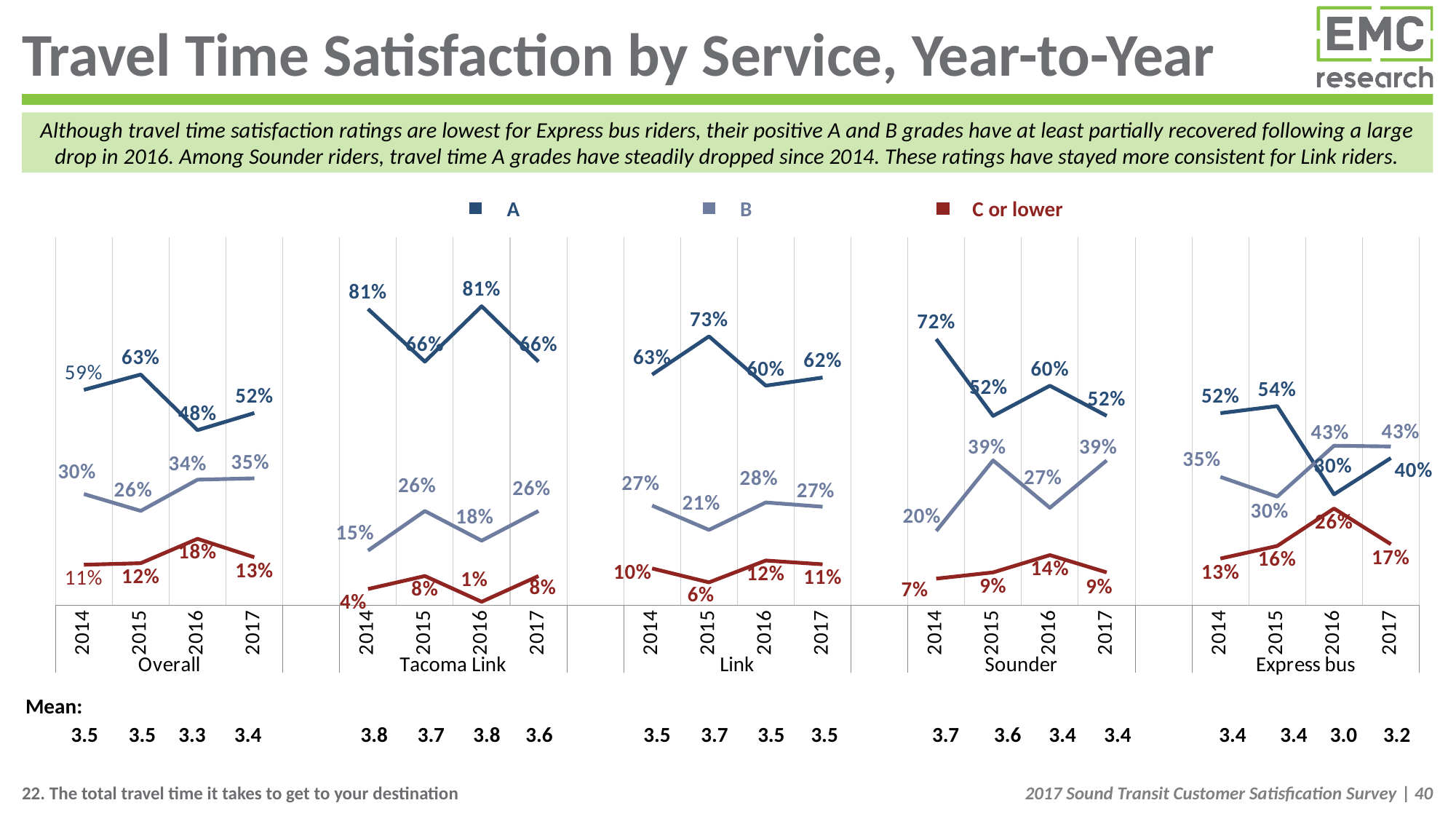

# Travel Time Satisfaction by Service, Year-to-Year
Although travel time satisfaction ratings are lowest for Express bus riders, their positive A and B grades have at least partially recovered following a large drop in 2016. Among Sounder riders, travel time A grades have steadily dropped since 2014. These ratings have stayed more consistent for Link riders.
C or lower
B
A

### Chart

| Category | A | B | C or lower/DK |
|---|---|---|---|
| 2014 | 0.5862225127817536 | 0.30297323893906614 | 0.11080424827916606 |
| 2015 | 0.6277879937116283 | 0.25721163365240757 | 0.11500037263596427 |
| 2016 | 0.4766943768412433 | 0.3420321082946755 | 0.18127351486409435 |
| 2017 | 0.5232308747132947 | 0.3456738838382431 | 0.13109524144844786 |
|  | None | None | None |
| 2014 | 0.8059701492537309 | 0.14925373134328304 | 0.04477611940298491 |
| 2015 | 0.6628737793491268 | 0.25690732642665237 | 0.08021889422422142 |
| 2016 | 0.8134394041976973 | 0.17629203340103797 | 0.01026856240126383 |
| 2017 | 0.6628737793491268 | 0.25690732642665237 | 0.08021889422422142 |
|  | None | None | None |
| 2014 | 0.6276490986730848 | 0.27158914395437433 | 0.10076175737253865 |
| 2015 | 0.731558054487778 | 0.20557885947339055 | 0.06286308603882985 |
| 2016 | 0.5977162386184702 | 0.2800571285858356 | 0.12222663279569433 |
| 2017 | 0.6195875835692045 | 0.268422998973333 | 0.11198941745746488 |
|  | None | None | None |
| 2014 | 0.7243204968135974 | 0.20257114047444477 | 0.0731083627119577 |
| 2015 | 0.5155278812254989 | 0.3944593334343702 | 0.09001278534013275 |
| 2016 | 0.5974765011324661 | 0.265585392110394 | 0.136938106757146 |
| 2017 | 0.5155278812254989 | 0.3944593334343702 | 0.09001278534013275 |
|  | None | None | None |
| 2014 | 0.5228484183122071 | 0.34951632953757894 | 0.12763525215021634 |
| 2015 | 0.5420763089555727 | 0.2960478789368988 | 0.16187581210752822 |
| 2016 | 0.3020923986055199 | 0.4342908437758853 | 0.2636167576185959 |
| 2017 | 0.40097631377733917 | 0.4323833913261002 | 0.16664029489656046 |
Mean:
|  | 3.5 | 3.5 | 3.3 | 3.4 |  | 3.8 | 3.7 | 3.8 | 3.6 |  | 3.5 | 3.7 | 3.5 | 3.5 |  | 3.7 | 3.6 | 3.4 | 3.4 |  | 3.4 | 3.4 | 3.0 | 3.2 |
| --- | --- | --- | --- | --- | --- | --- | --- | --- | --- | --- | --- | --- | --- | --- | --- | --- | --- | --- | --- | --- | --- | --- | --- | --- |
22. The total travel time it takes to get to your destination